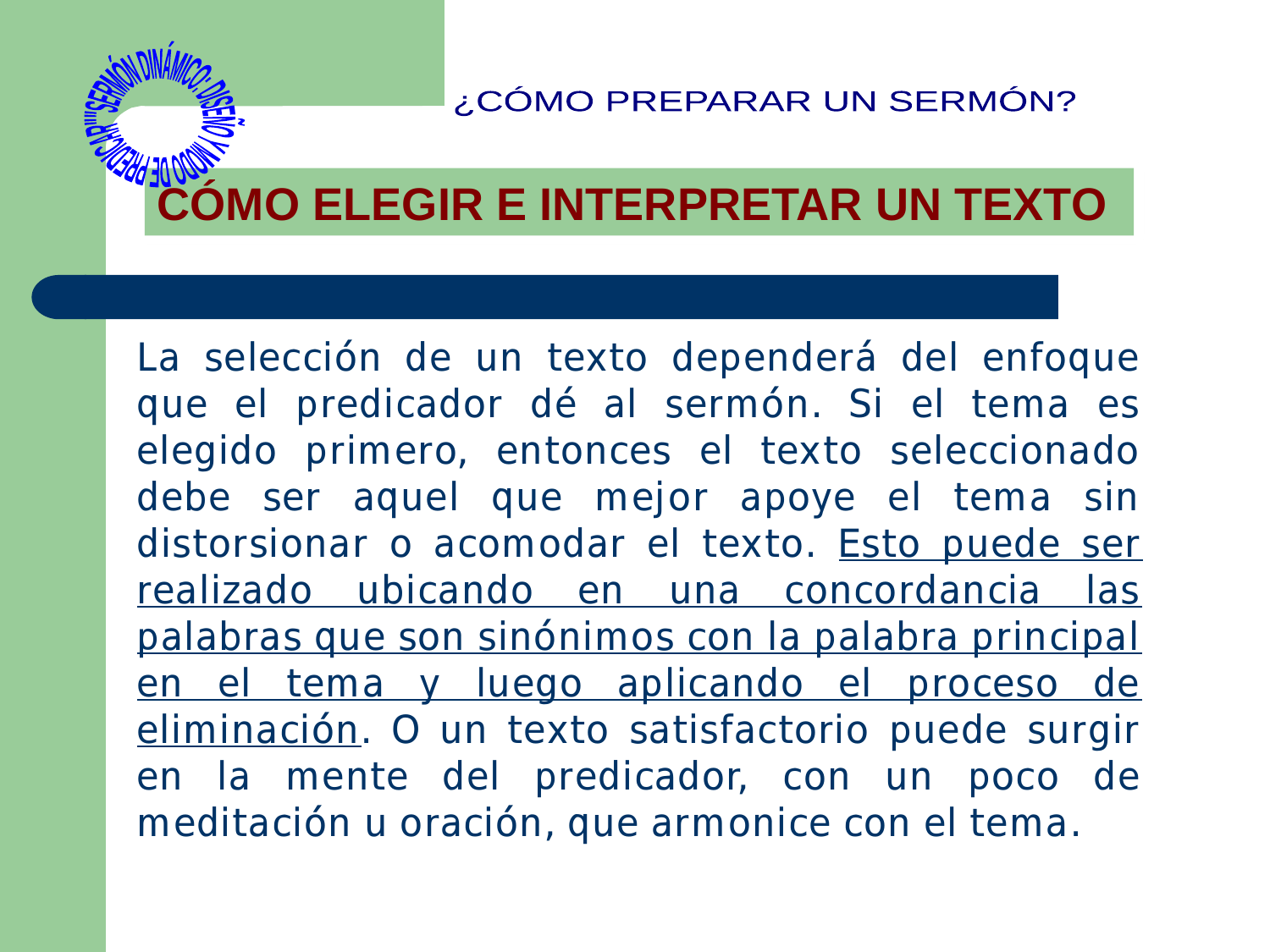

"SERMÓN DINÁMICO: DISEÑO Y MODO DE PREDICAR"
¿CÓMO PREPARAR UN SERMÓN?
CÓMO ELEGIR E INTERPRETAR UN TEXTO
La selección de un texto dependerá del enfoque que el predicador dé al sermón. Si el tema es elegido primero, entonces el texto seleccionado debe ser aquel que mejor apoye el tema sin distorsionar o acomodar el texto. Esto puede ser realizado ubicando en una concordancia las palabras que son sinónimos con la palabra principal en el tema y luego aplicando el proceso de eliminación. O un texto satisfactorio puede surgir en la mente del predicador, con un poco de meditación u oración, que armonice con el tema.